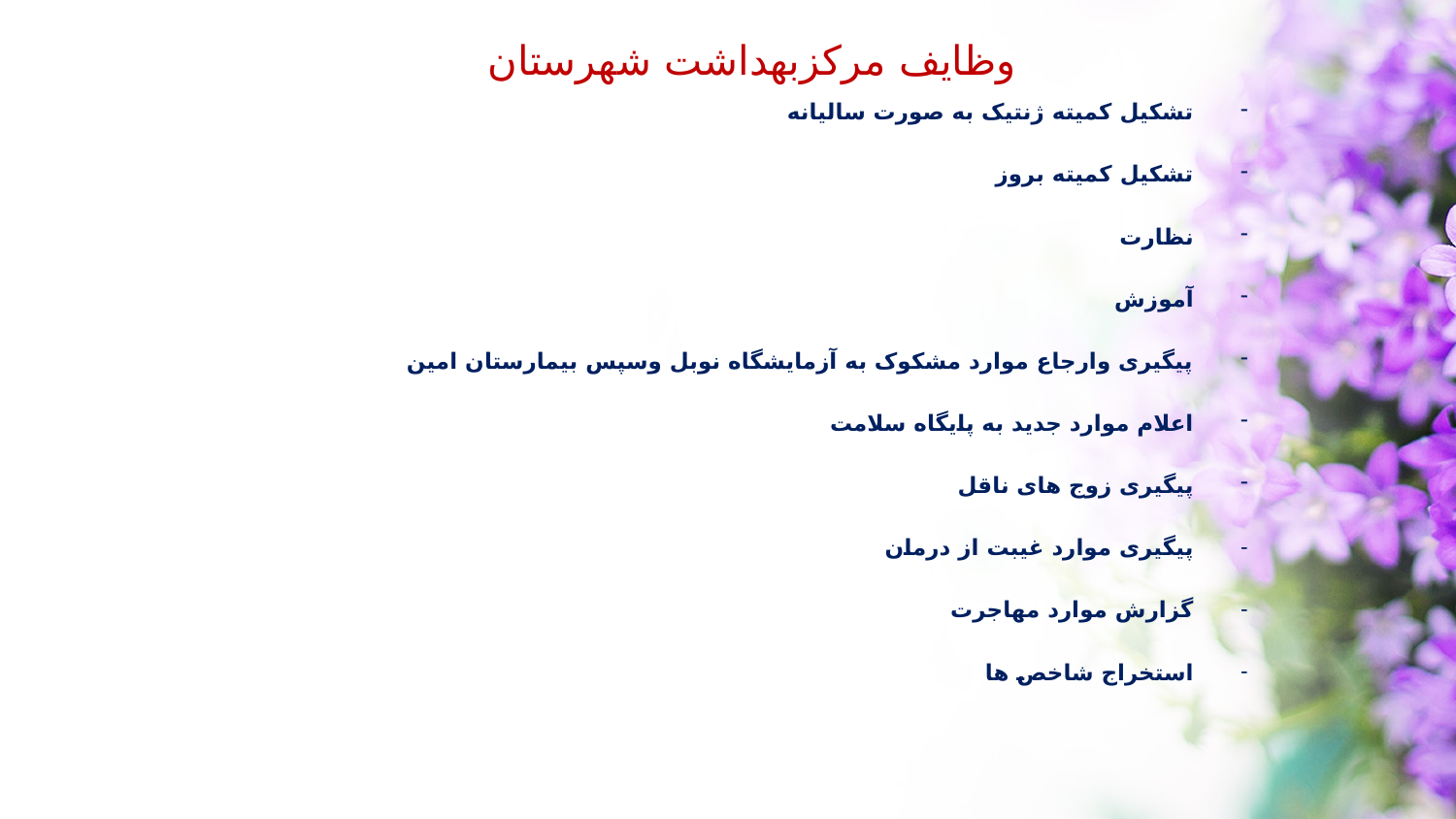

وظایف مرکزبهداشت شهرستان
تشکیل کمیته ژنتیک به صورت سالیانه

تشکیل کمیته بروز

نظارت

آموزش

پیگیری وارجاع موارد مشکوک به آزمایشگاه نوبل وسپس بیمارستان امین

اعلام موارد جدید به پایگاه سلامت

پیگیری زوج های ناقل

پیگیری موارد غیبت از درمان

گزارش موارد مهاجرت

استخراج شاخص ها